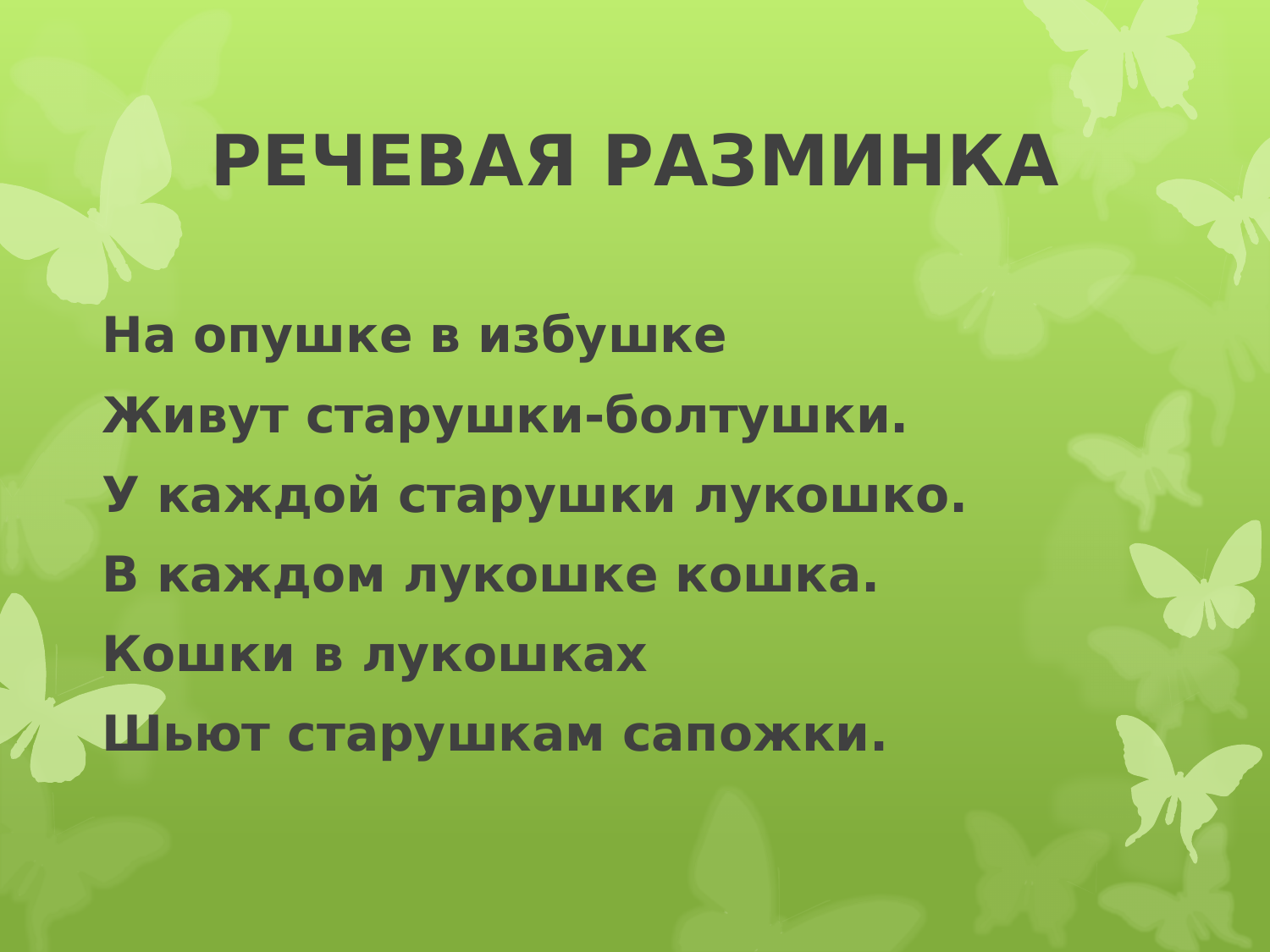

# РЕЧЕВАЯ РАЗМИНКА
На опушке в избушке
Живут старушки-болтушки.
У каждой старушки лукошко.
В каждом лукошке кошка.
Кошки в лукошках
Шьют старушкам сапожки.